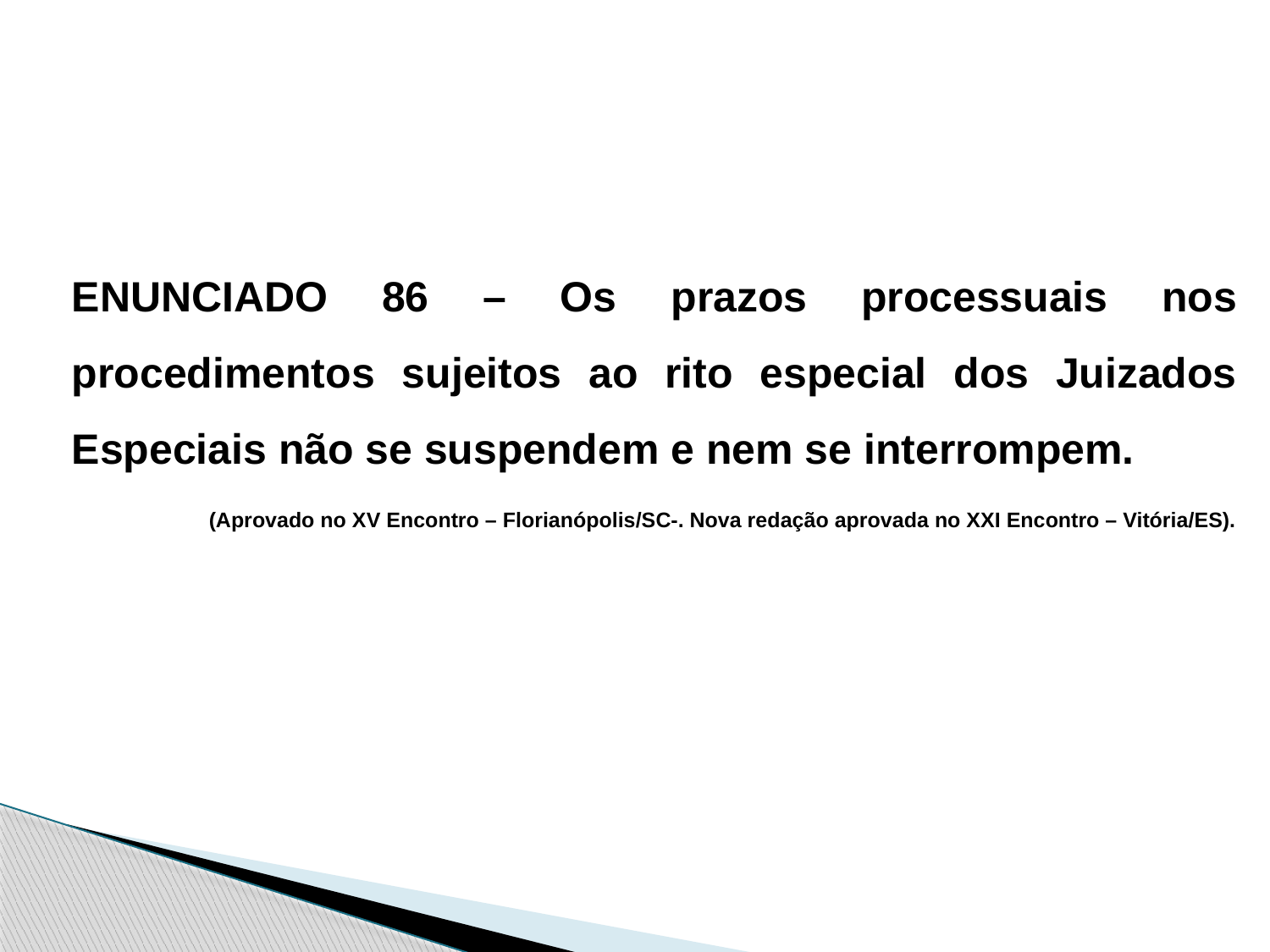

ENUNCIADO 86 – Os prazos processuais nos procedimentos sujeitos ao rito especial dos Juizados Especiais não se suspendem e nem se interrompem.
(Aprovado no XV Encontro – Florianópolis/SC-. Nova redação aprovada no XXI Encontro – Vitória/ES).